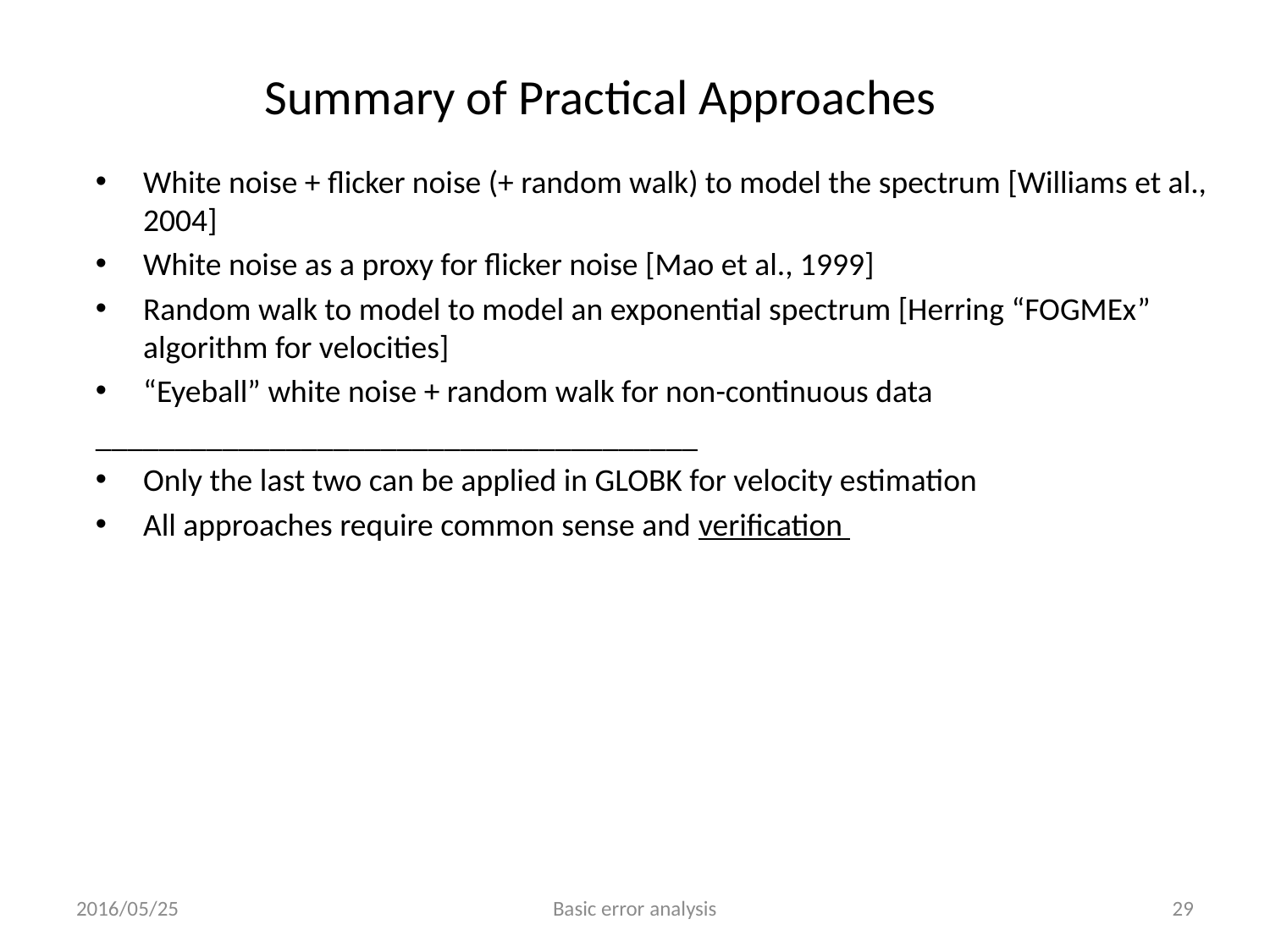

# Summary of Practical Approaches
White noise + flicker noise (+ random walk) to model the spectrum [Williams et al., 2004]
White noise as a proxy for flicker noise [Mao et al., 1999]
Random walk to model to model an exponential spectrum [Herring “FOGMEx” algorithm for velocities]
“Eyeball” white noise + random walk for non-continuous data
______________________________________
Only the last two can be applied in GLOBK for velocity estimation
All approaches require common sense and verification
2016/05/25
Basic error analysis
29